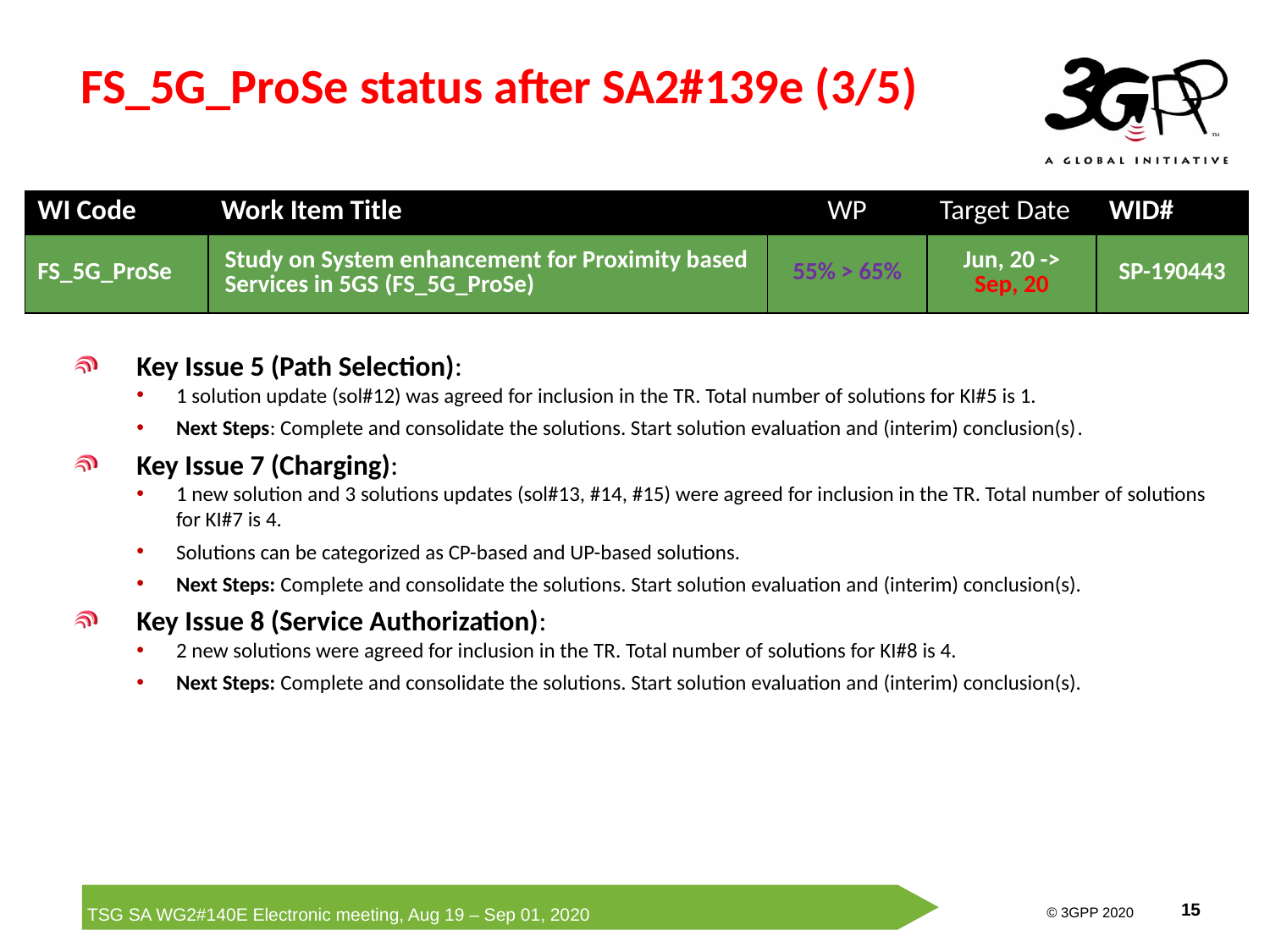

# FS_5G_ProSe status after SA2#139e (3/5)
| WI Code | Work Item Title | WP | Target Date | WID# |
| --- | --- | --- | --- | --- |
| FS\_5G\_ProSe | Study on System enhancement for Proximity based Services in 5GS (FS\_5G\_ProSe) | 55% > 65% | Jun, 20 -> Sep, 20 | SP-190443 |
Key Issue 5 (Path Selection):
1 solution update (sol#12) was agreed for inclusion in the TR. Total number of solutions for KI#5 is 1.
Next Steps: Complete and consolidate the solutions. Start solution evaluation and (interim) conclusion(s).
Key Issue 7 (Charging):
1 new solution and 3 solutions updates (sol#13, #14, #15) were agreed for inclusion in the TR. Total number of solutions for KI#7 is 4.
Solutions can be categorized as CP-based and UP-based solutions.
Next Steps: Complete and consolidate the solutions. Start solution evaluation and (interim) conclusion(s).
Key Issue 8 (Service Authorization):
2 new solutions were agreed for inclusion in the TR. Total number of solutions for KI#8 is 4.
Next Steps: Complete and consolidate the solutions. Start solution evaluation and (interim) conclusion(s).